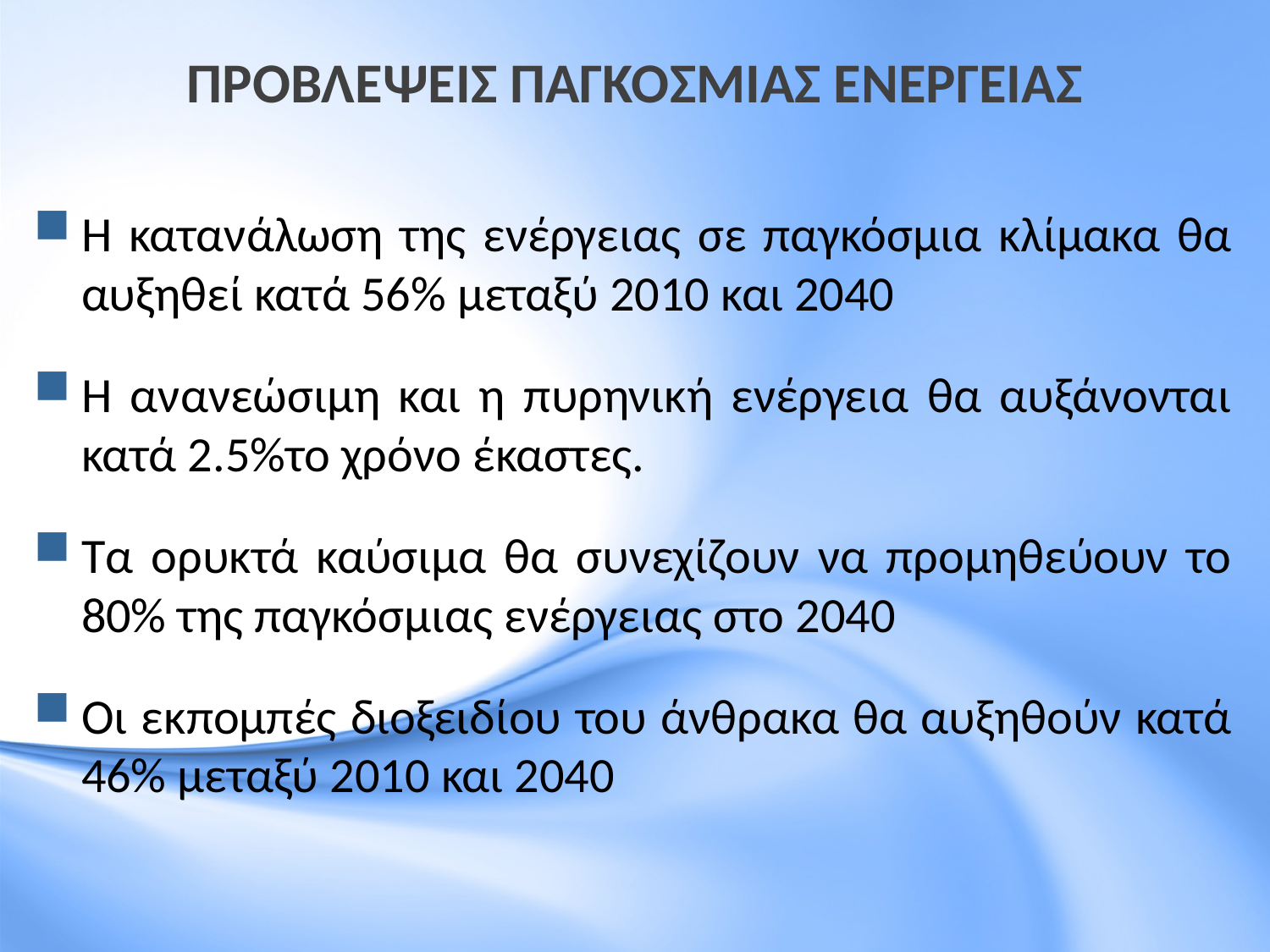

# ΠΡΟΒΛΕΨΕΙΣ ΠΑΓΚΟΣΜΙΑΣ ΕΝΕΡΓΕΙΑΣ
Η κατανάλωση της ενέργειας σε παγκόσμια κλίμακα θα αυξηθεί κατά 56% μεταξύ 2010 και 2040
Η ανανεώσιμη και η πυρηνική ενέργεια θα αυξάνονται κατά 2.5%το χρόνο έκαστες.
Τα ορυκτά καύσιμα θα συνεχίζουν να προμηθεύουν το 80% της παγκόσμιας ενέργειας στο 2040
Οι εκπομπές διοξειδίου του άνθρακα θα αυξηθούν κατά 46% μεταξύ 2010 και 2040